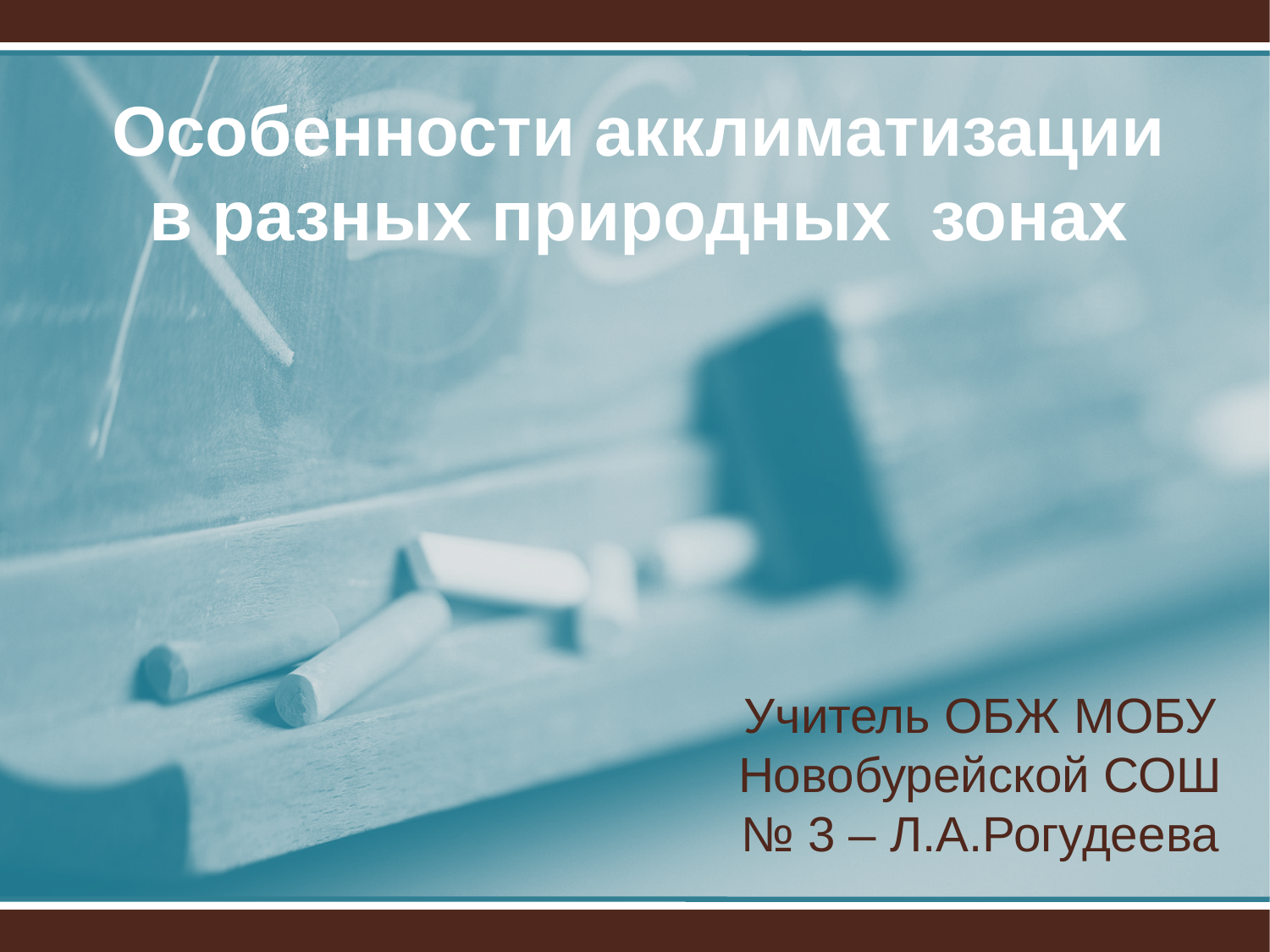

# Особенности акклиматизации в разных природных  зонах
Учитель ОБЖ МОБУ Новобурейской СОШ № 3 – Л.А.Рогудеева